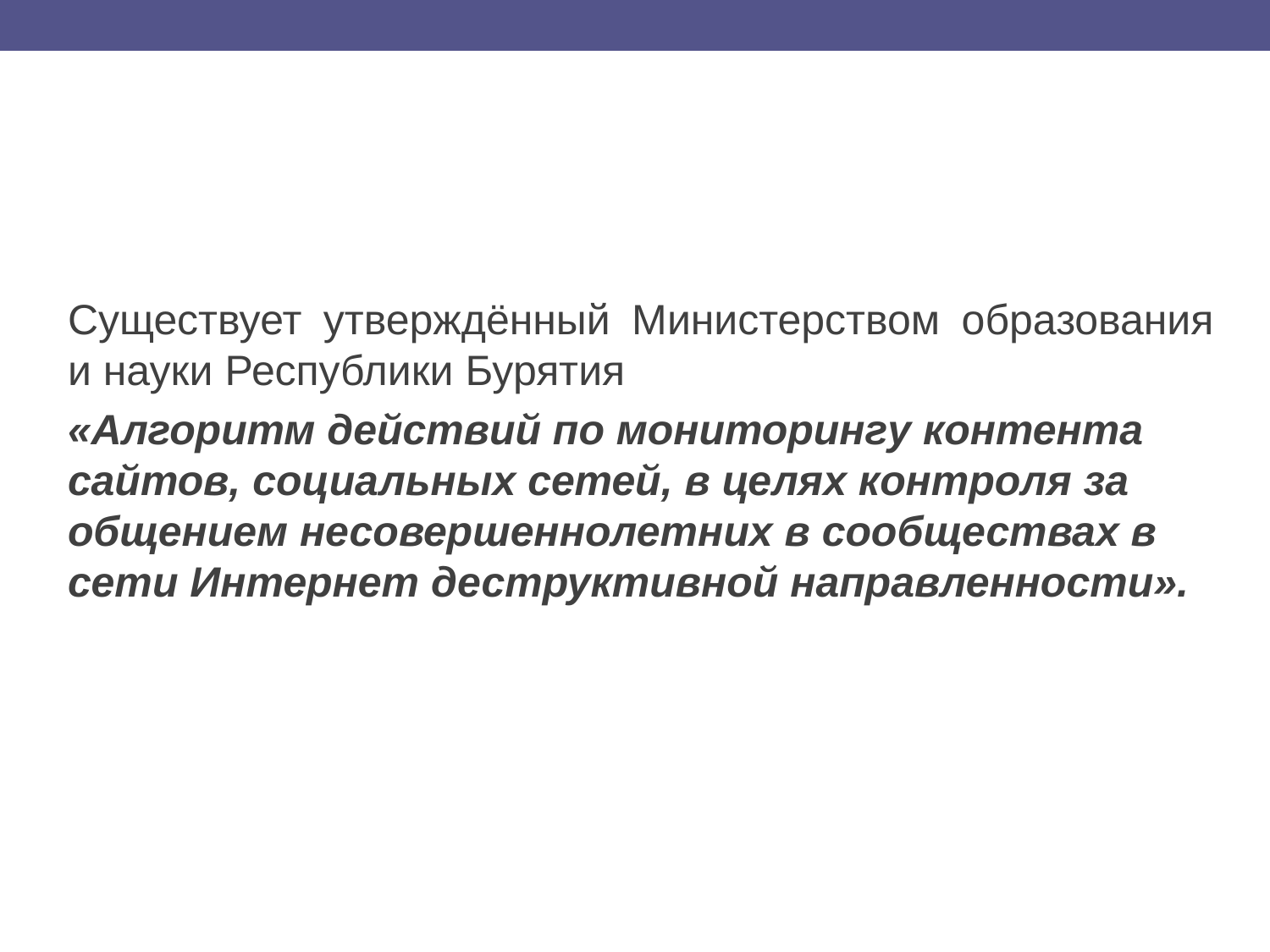

#
Существует утверждённый Министерством образования и науки Республики Бурятия
«Алгоритм действий по мониторингу контента сайтов, социальных сетей, в целях контроля за общением несовершеннолетних в сообществах в сети Интернет деструктивной направленности».